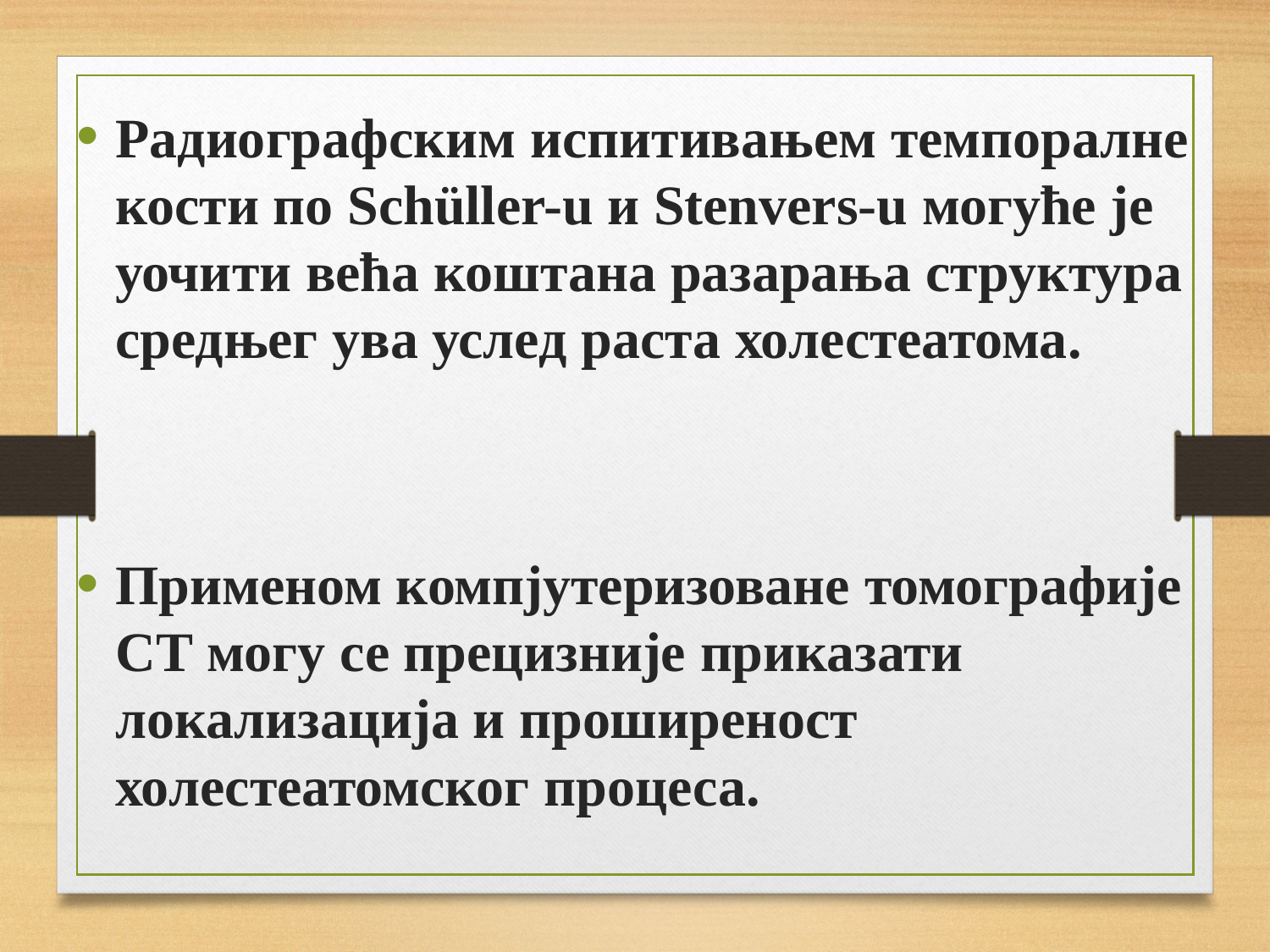

Радиографским испитивањем темпоралне кости по Schüller-u и Stenvers-u могуће је уочити већа коштана разарања структура средњег ува услед раста холестеатома.

Применом компјутеризоване томографије CT могу се прецизније приказати локализација и проширеност холестеатомског процеса.